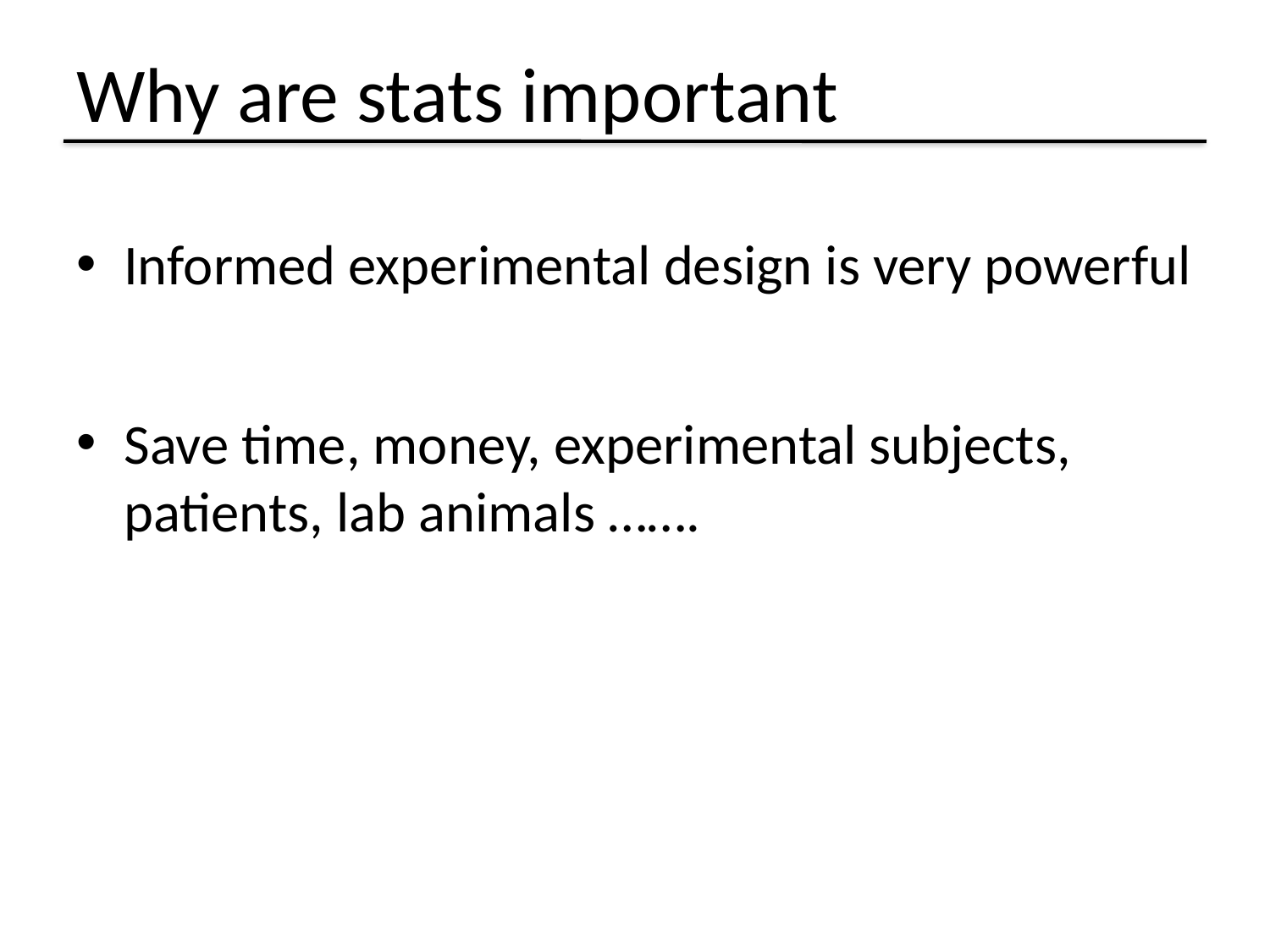

# Why are stats important
Informed experimental design is very powerful

Save time, money, experimental subjects, patients, lab animals …….